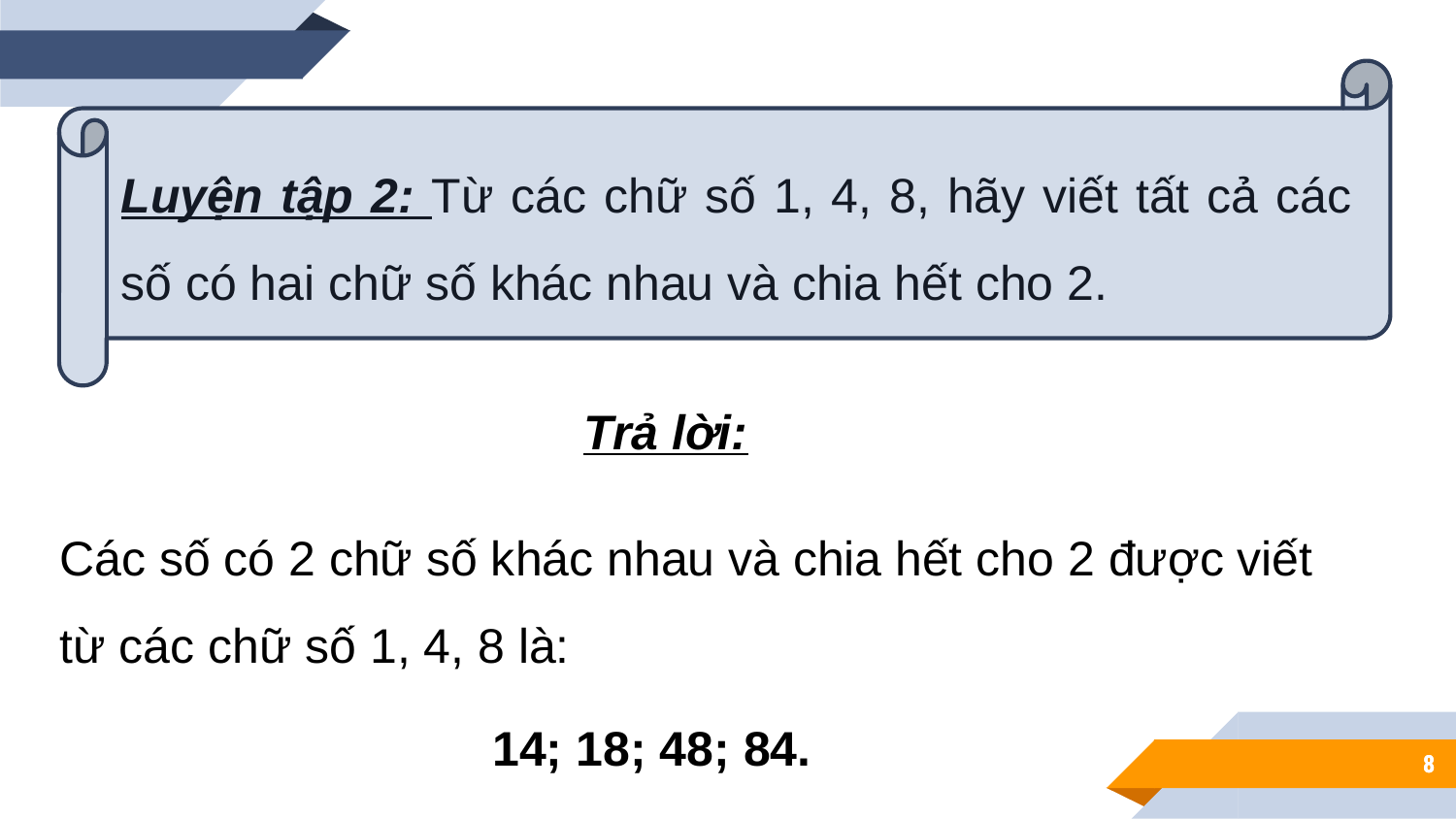

Luyện tập 2: Từ các chữ số 1, 4, 8, hãy viết tất cả các số có hai chữ số khác nhau và chia hết cho 2.
Trả lời:
Các số có 2 chữ số khác nhau và chia hết cho 2 được viết từ các chữ số 1, 4, 8 là:
14; 18; 48; 84.
8
8